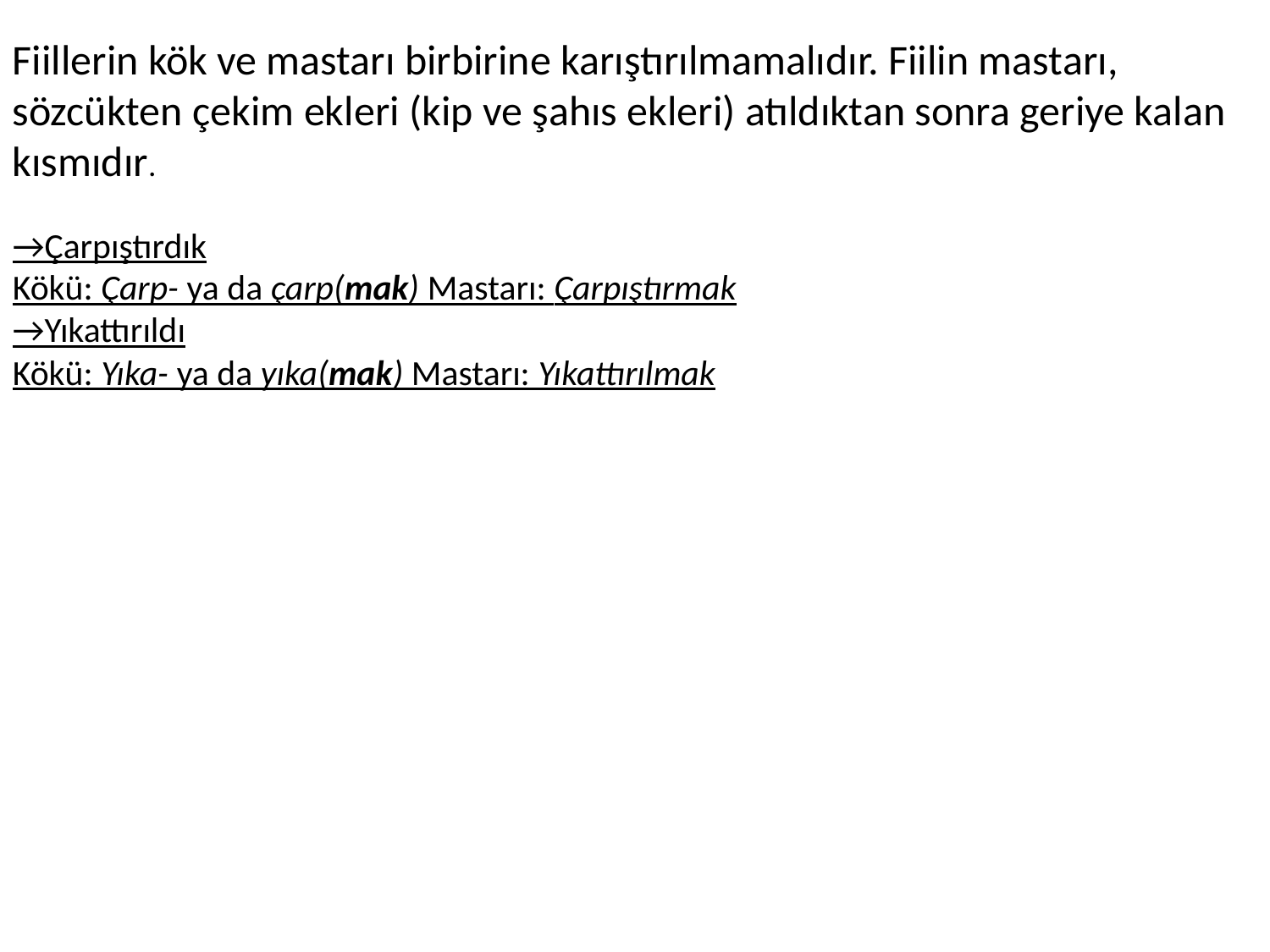

Fiillerin kök ve mastarı birbirine karıştırılmamalıdır. Fiilin mastarı, sözcükten çekim ekleri (kip ve şahıs ekleri) atıldıktan sonra geriye kalan kısmıdır.

→Çarpıştırdık
Kökü: Çarp- ya da çarp(mak) Mastarı: Çarpıştırmak
→Yıkattırıldı
Kökü: Yıka- ya da yıka(mak) Mastarı: Yıkattırılmak